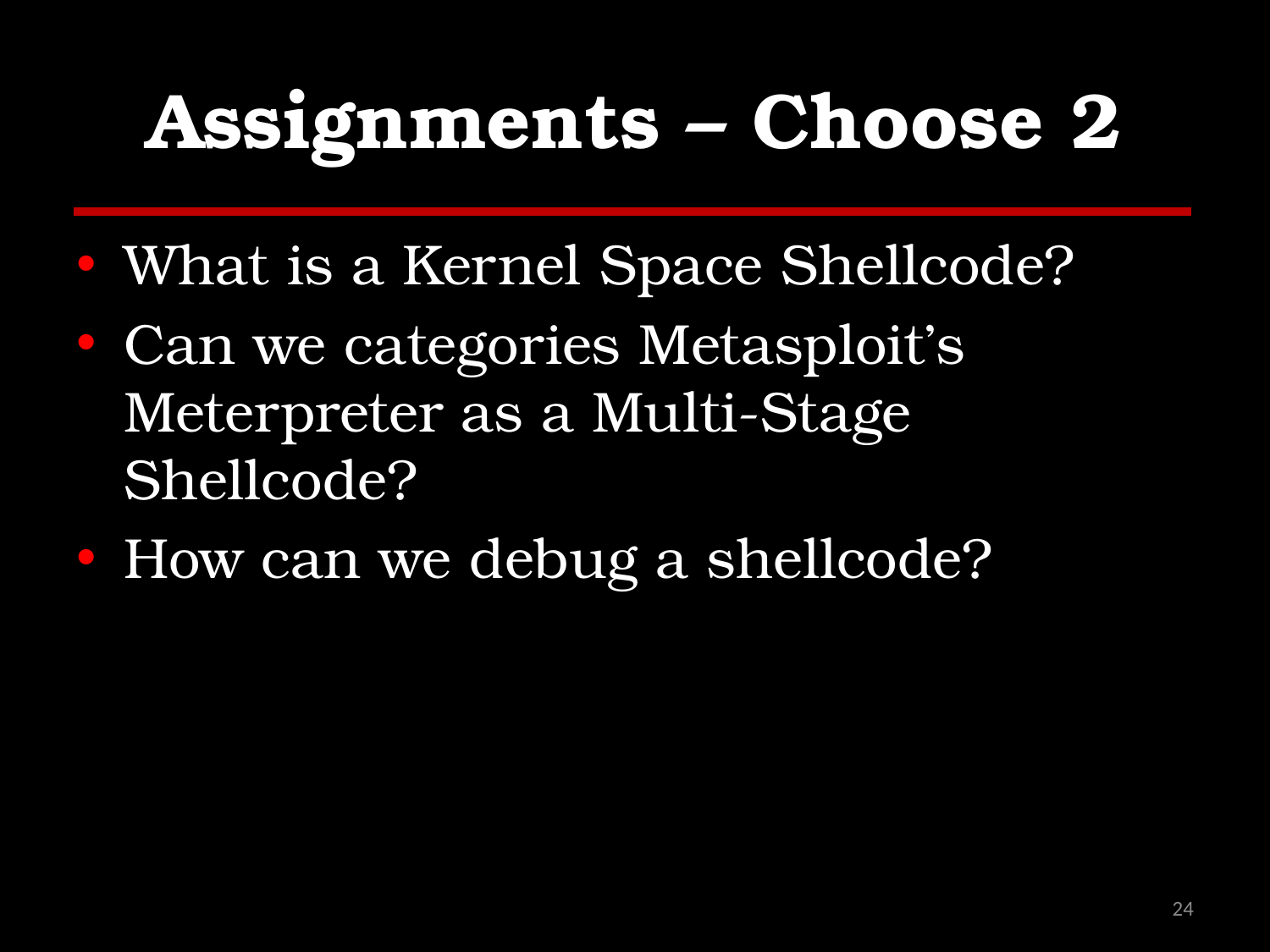

# Assignments – Choose 2
What is a Kernel Space Shellcode?
Can we categories Metasploit’s Meterpreter as a Multi-Stage Shellcode?
How can we debug a shellcode?
24